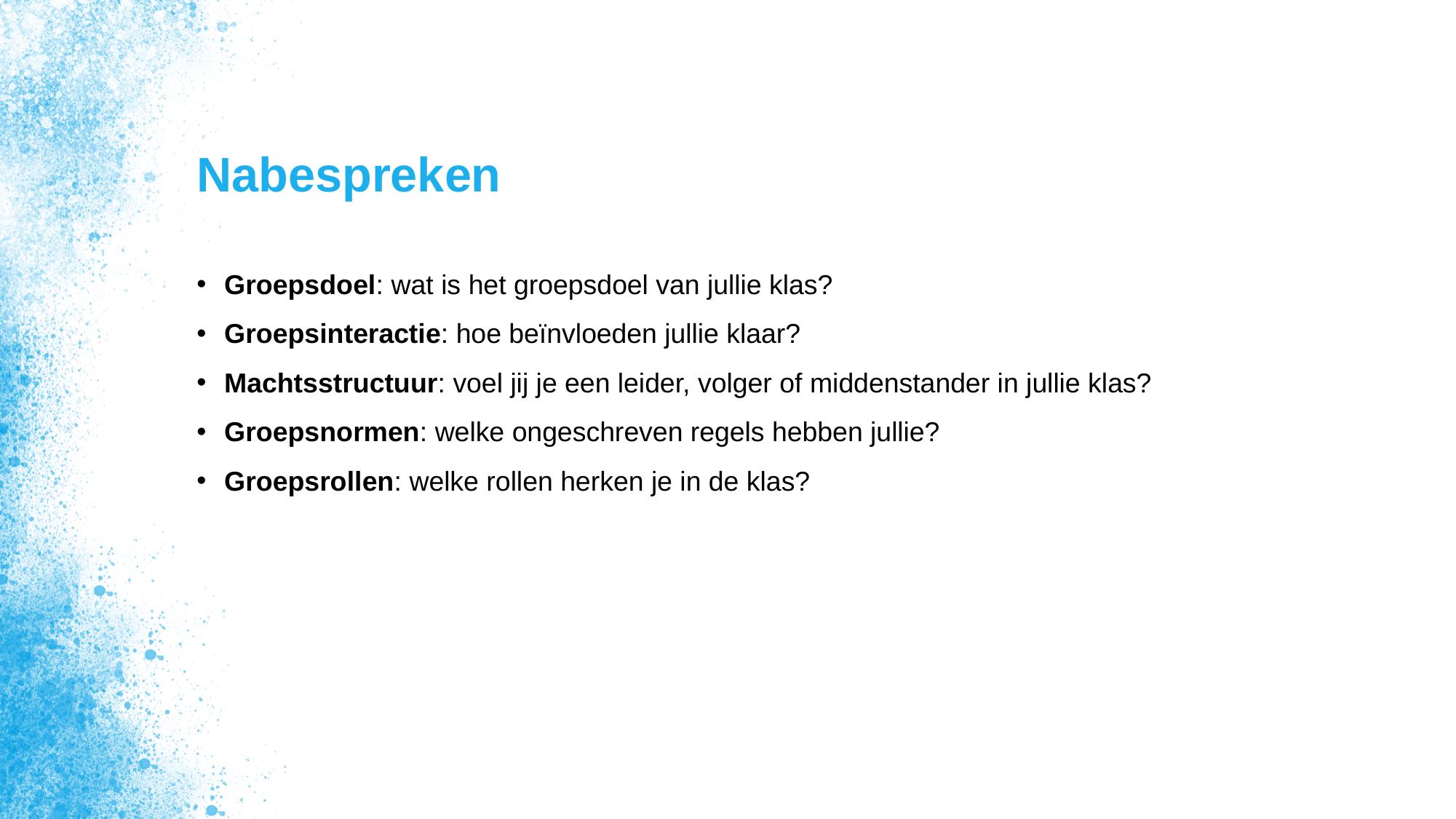

# Nabespreken

Groepsdoel: wat is het groepsdoel van jullie klas?
Groepsinteractie: hoe beïnvloeden jullie klaar?
Machtsstructuur: voel jij je een leider, volger of middenstander in jullie klas?
Groepsnormen: welke ongeschreven regels hebben jullie?
Groepsrollen: welke rollen herken je in de klas?